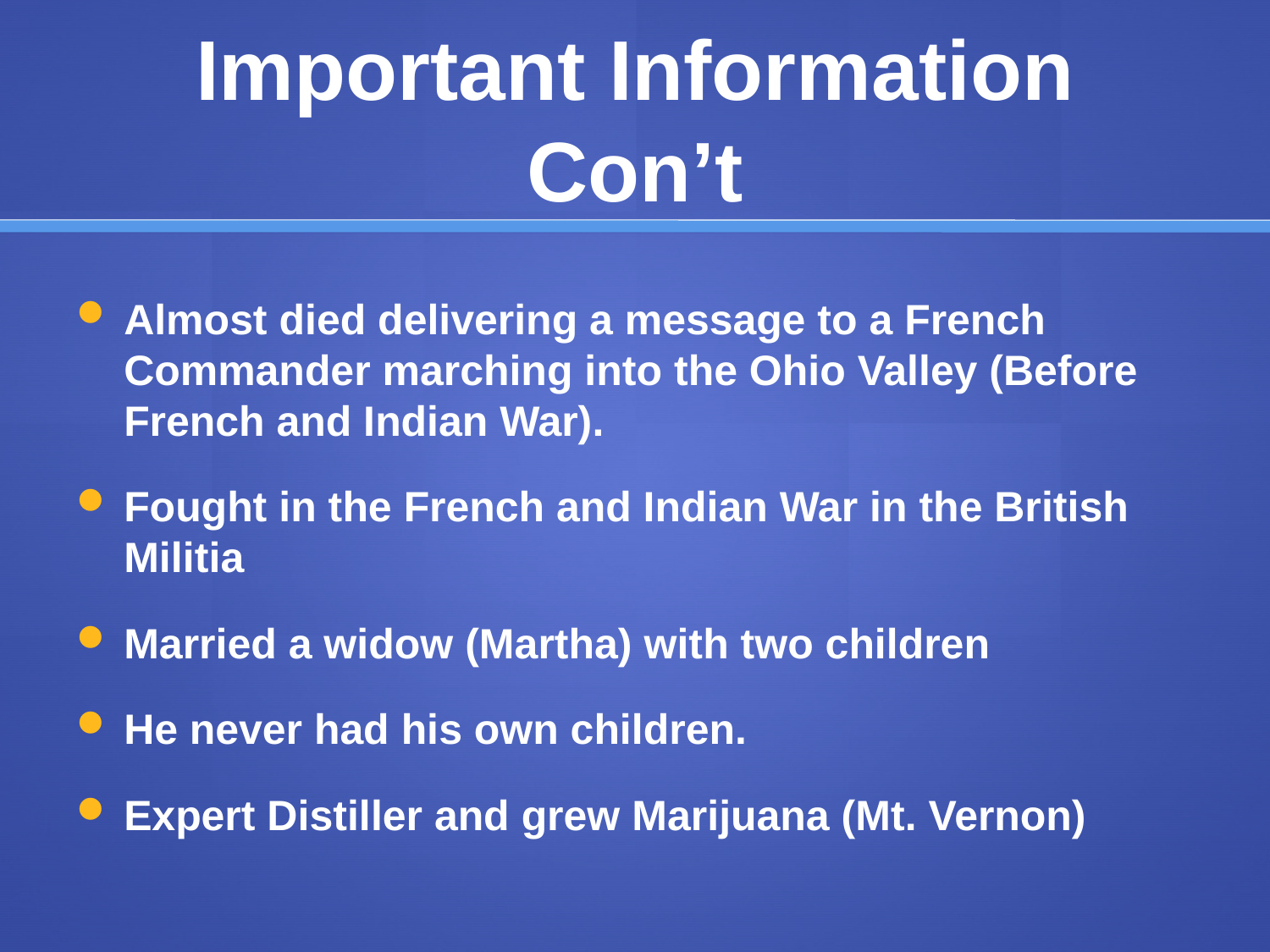

# Important Information Con’t
Almost died delivering a message to a French Commander marching into the Ohio Valley (Before French and Indian War).
Fought in the French and Indian War in the British Militia
Married a widow (Martha) with two children
He never had his own children.
Expert Distiller and grew Marijuana (Mt. Vernon)